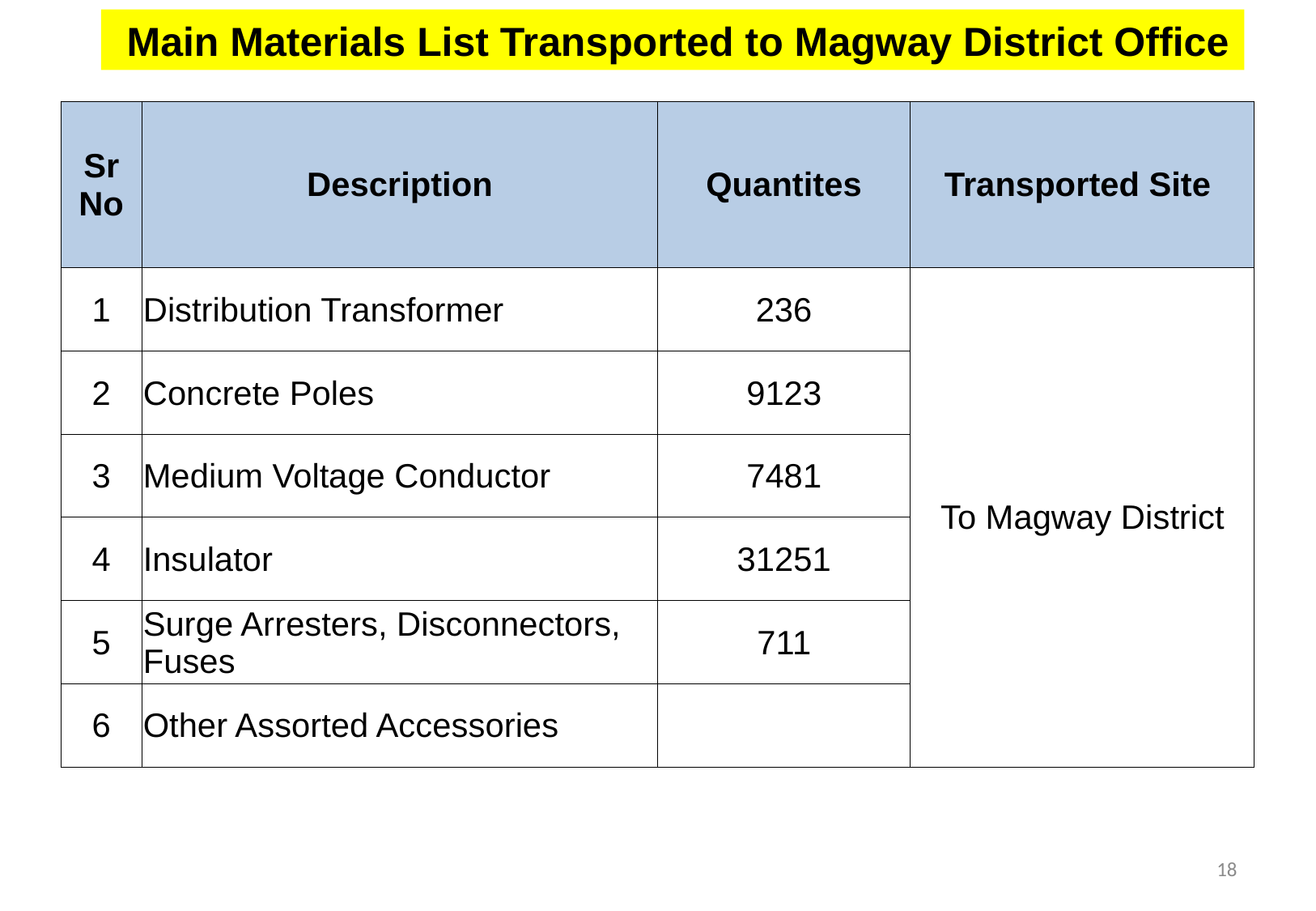

Main Materials List Transported to Magway District Office
| Sr No | Description | Quantites | Transported Site |
| --- | --- | --- | --- |
| 1 | Distribution Transformer | 236 | To Magway District |
| 2 | Concrete Poles | 9123 |  |
| 3 | Medium Voltage Conductor | 7481 |  |
| 4 | Insulator | 31251 |  |
| 5 | Surge Arresters, Disconnectors, Fuses | 711 |  |
| 6 | Other Assorted Accessories |  |  |
18